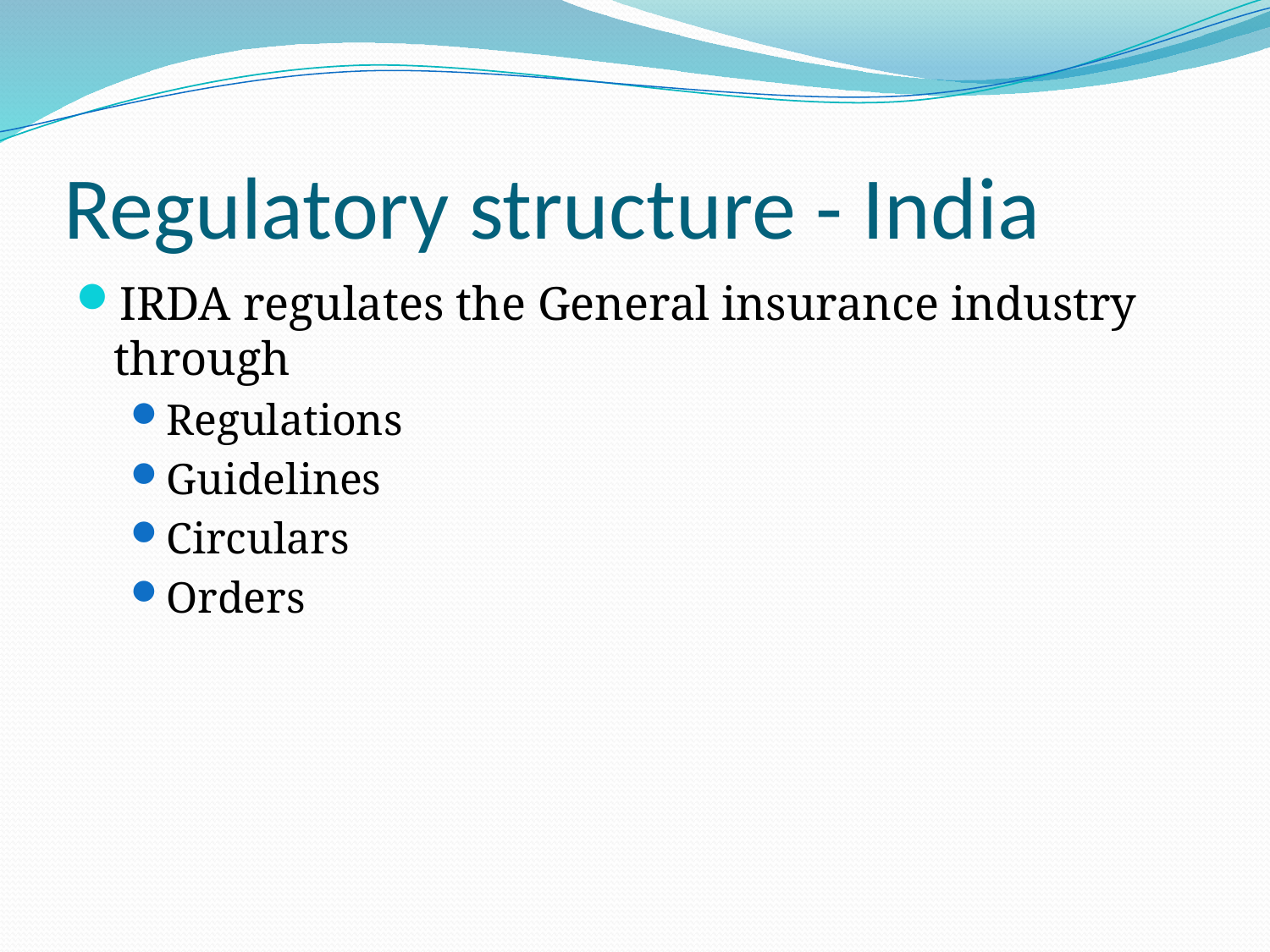

# Regulatory structure - India
IRDA regulates the General insurance industry through
Regulations
Guidelines
Circulars
Orders